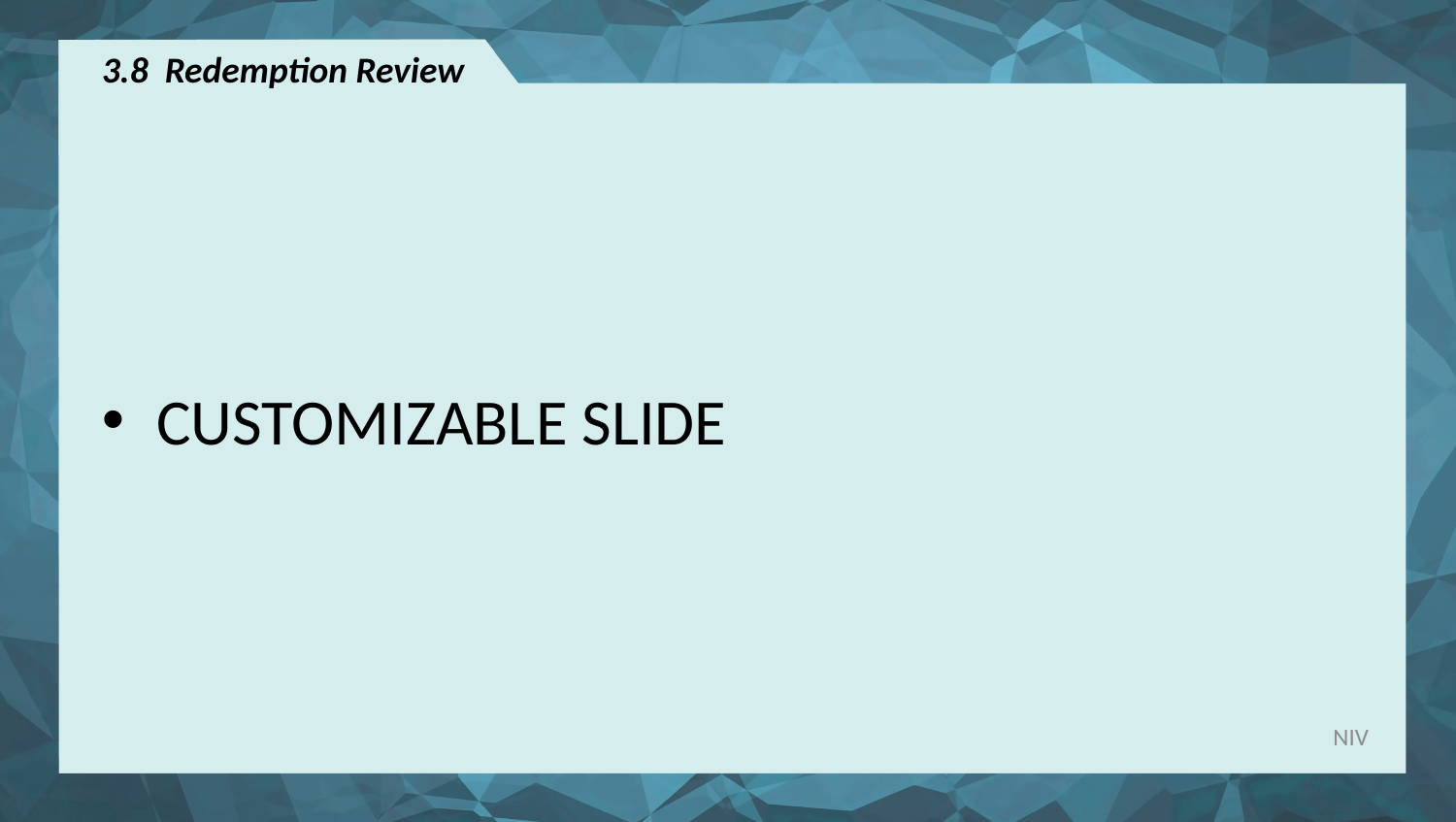

# 3.8  Redemption Review
CUSTOMIZABLE SLIDE
NIV